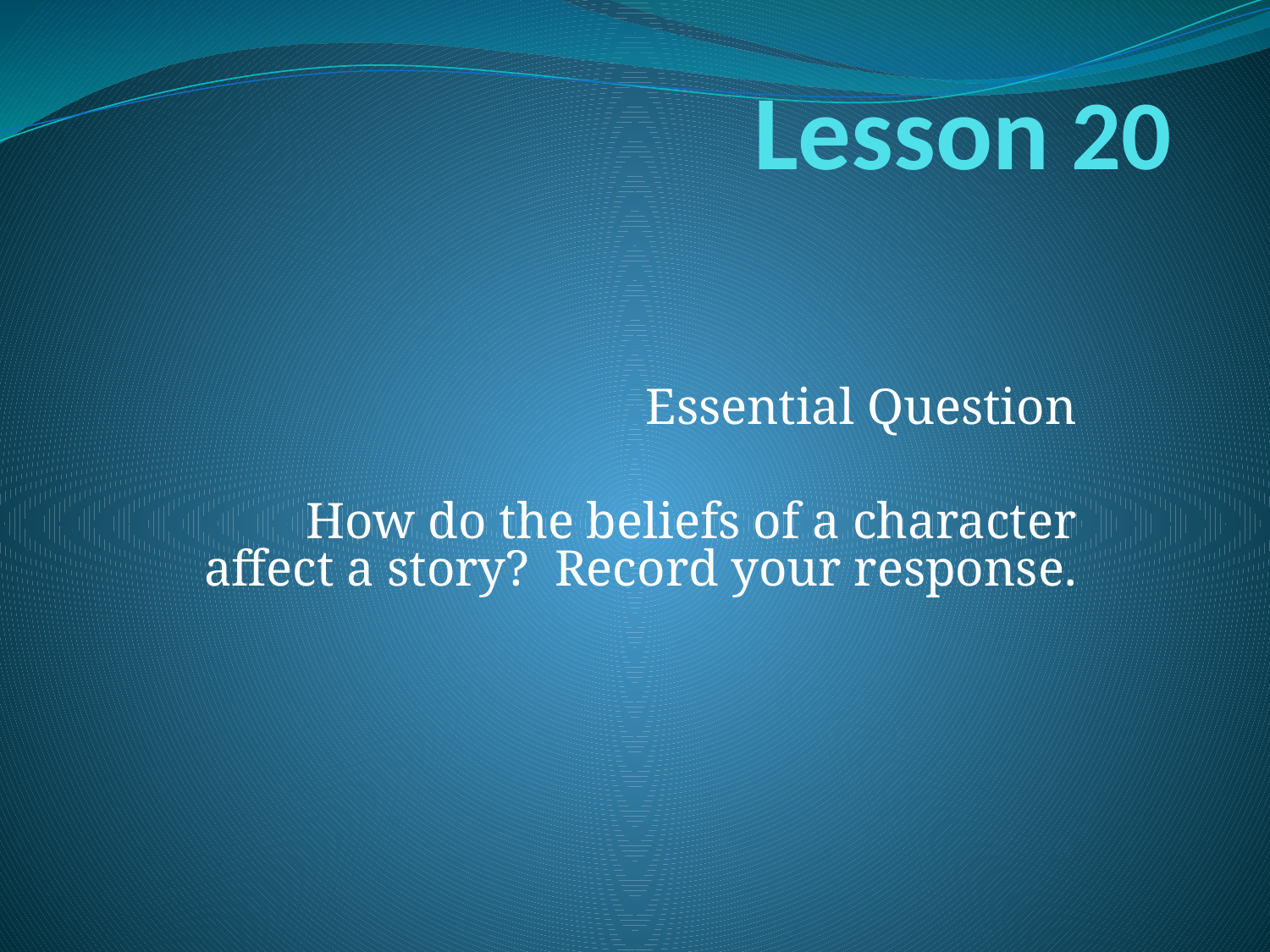

# Lesson 20
Essential Question

How do the beliefs of a character affect a story?  Record your response.